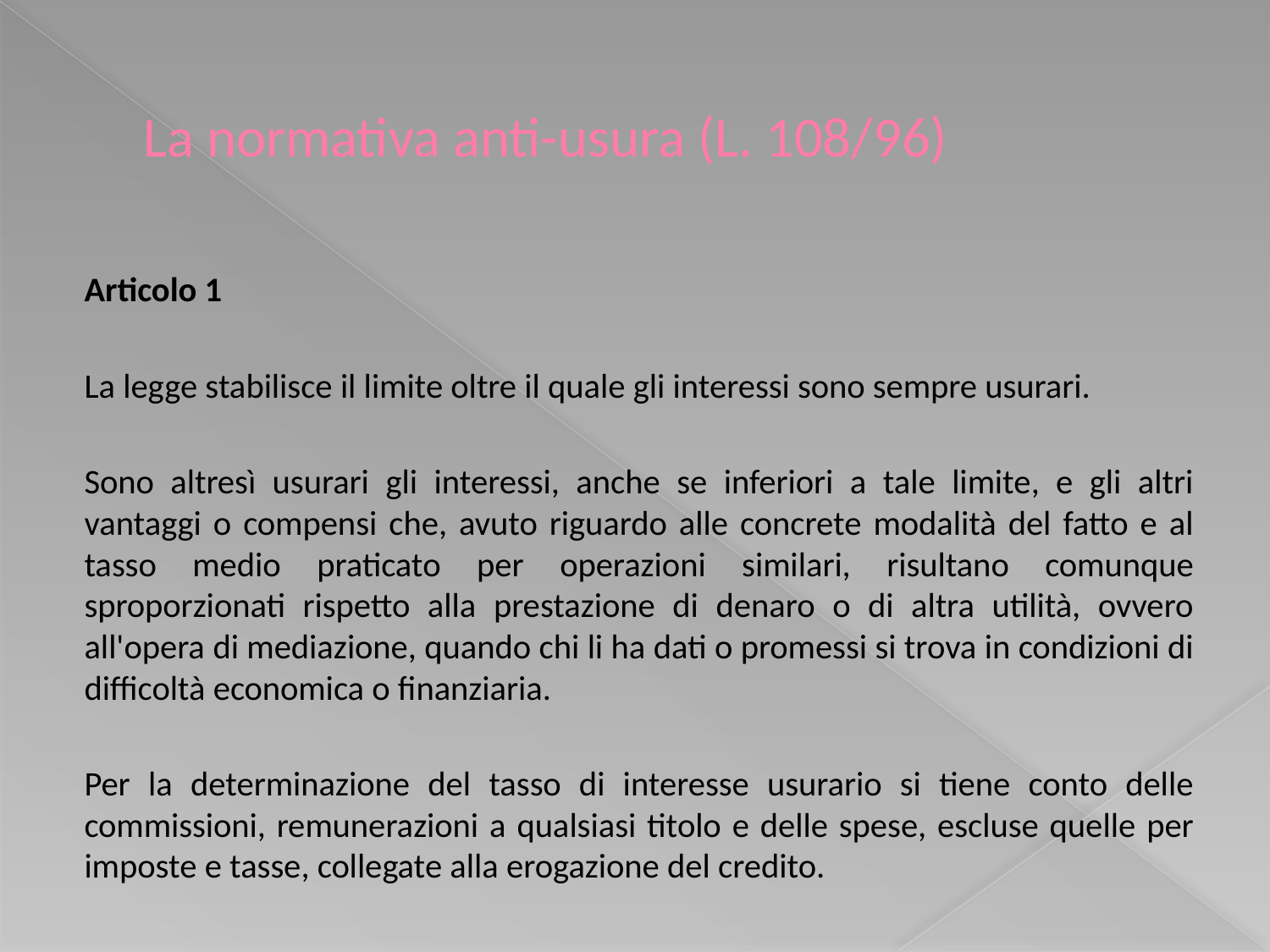

# La normativa anti-usura (L. 108/96)
Articolo 1

La legge stabilisce il limite oltre il quale gli interessi sono sempre usurari.

Sono altresì usurari gli interessi, anche se inferiori a tale limite, e gli altri vantaggi o compensi che, avuto riguardo alle concrete modalità del fatto e al tasso medio praticato per operazioni similari, risultano comunque sproporzionati rispetto alla prestazione di denaro o di altra utilità, ovvero all'opera di mediazione, quando chi li ha dati o promessi si trova in condizioni di difficoltà economica o finanziaria.

Per la determinazione del tasso di interesse usurario si tiene conto delle commissioni, remunerazioni a qualsiasi titolo e delle spese, escluse quelle per imposte e tasse, collegate alla erogazione del credito.